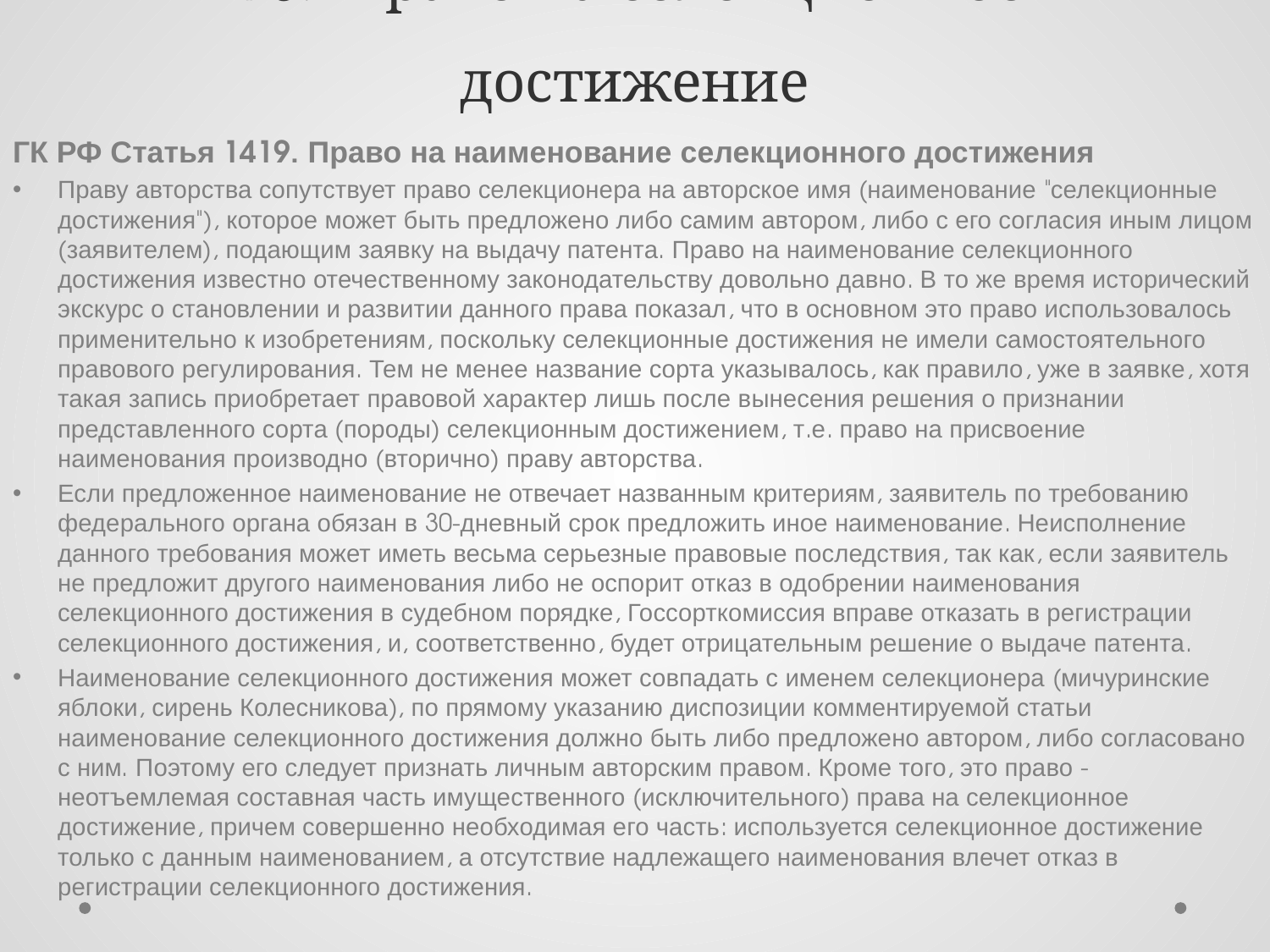

# 78.  Право на селекционное достижение
ГК РФ Статья 1419. Право на наименование селекционного достижения
Праву авторства сопутствует право селекционера на авторское имя (наименование "селекционные достижения"), которое может быть предложено либо самим автором, либо с его согласия иным лицом (заявителем), подающим заявку на выдачу патента. Право на наименование селекционного достижения известно отечественному законодательству довольно давно. В то же время исторический экскурс о становлении и развитии данного права показал, что в основном это право использовалось применительно к изобретениям, поскольку селекционные достижения не имели самостоятельного правового регулирования. Тем не менее название сорта указывалось, как правило, уже в заявке, хотя такая запись приобретает правовой характер лишь после вынесения решения о признании представленного сорта (породы) селекционным достижением, т.е. право на присвоение наименования производно (вторично) праву авторства.
Если предложенное наименование не отвечает названным критериям, заявитель по требованию федерального органа обязан в 30-дневный срок предложить иное наименование. Неисполнение данного требования может иметь весьма серьезные правовые последствия, так как, если заявитель не предложит другого наименования либо не оспорит отказ в одобрении наименования селекционного достижения в судебном порядке, Госсорткомиссия вправе отказать в регистрации селекционного достижения, и, соответственно, будет отрицательным решение о выдаче патента.
Наименование селекционного достижения может совпадать с именем селекционера (мичуринские яблоки, сирень Колесникова), по прямому указанию диспозиции комментируемой статьи наименование селекционного достижения должно быть либо предложено автором, либо согласовано с ним. Поэтому его следует признать личным авторским правом. Кроме того, это право - неотъемлемая составная часть имущественного (исключительного) права на селекционное достижение, причем совершенно необходимая его часть: используется селекционное достижение только с данным наименованием, а отсутствие надлежащего наименования влечет отказ в регистрации селекционного достижения.